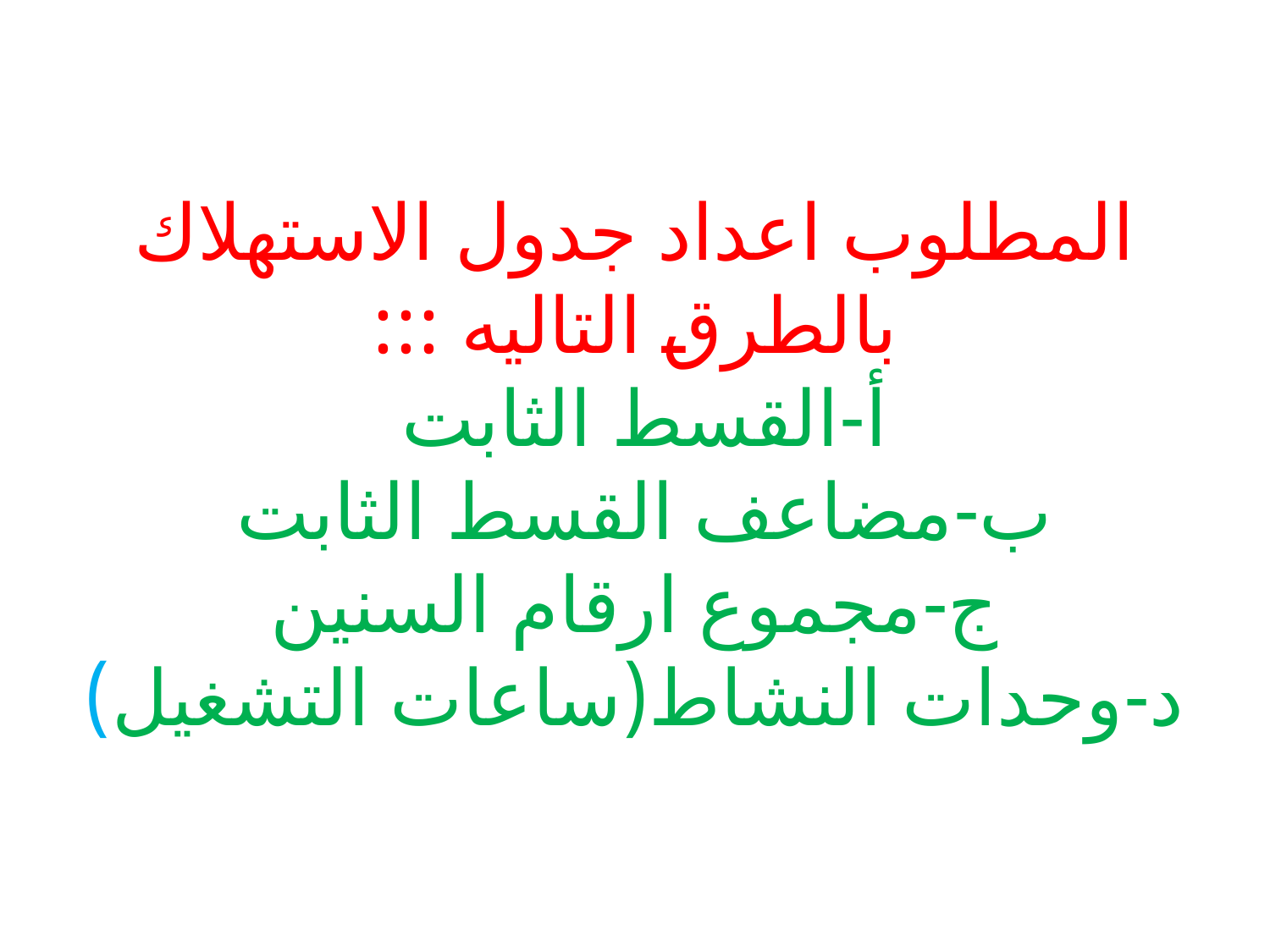

# المطلوب اعداد جدول الاستهلاك بالطرق التاليه ::: أ-القسط الثابت ب-مضاعف القسط الثابت ج-مجموع ارقام السنين د-وحدات النشاط(ساعات التشغيل)